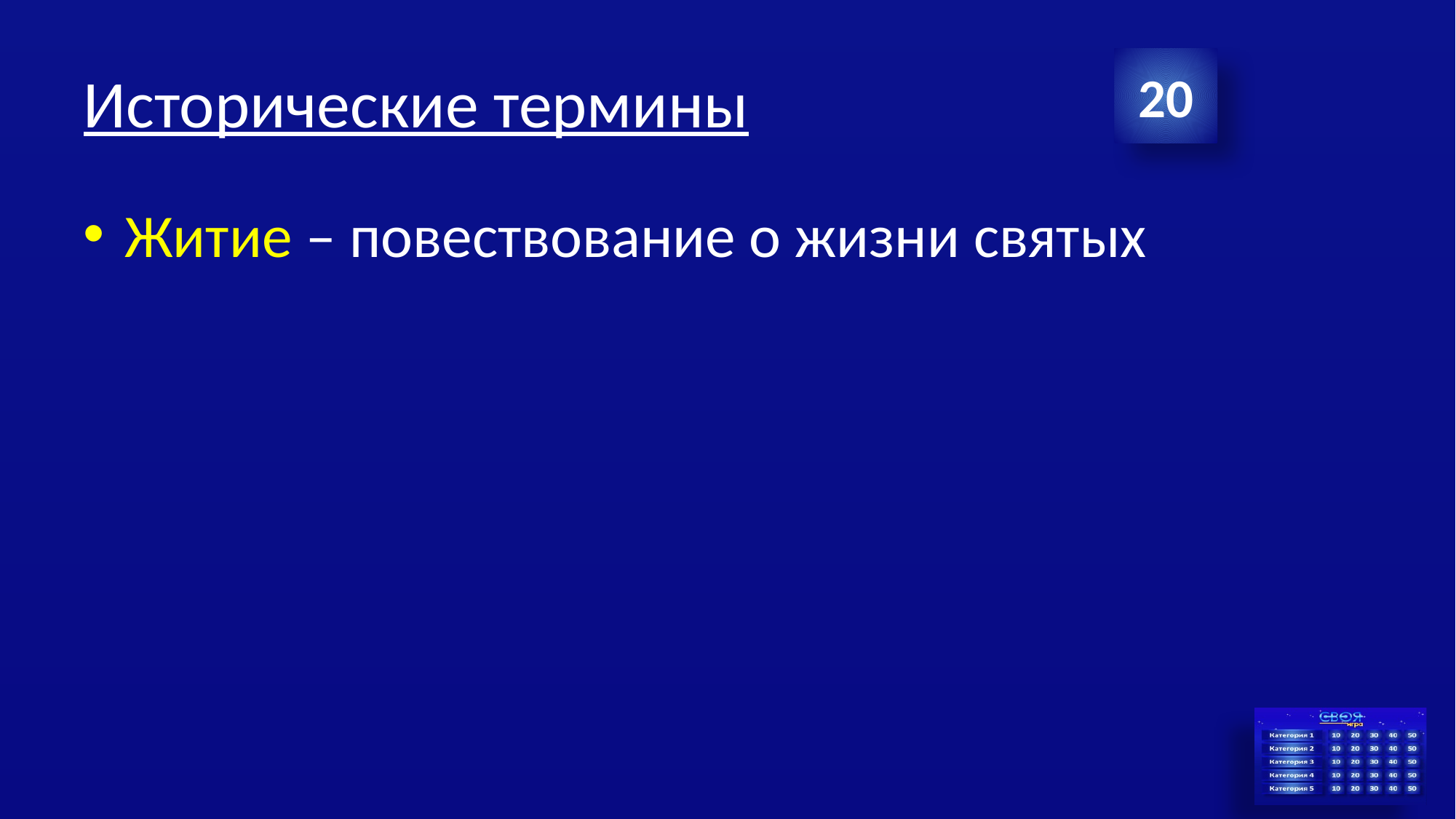

# Исторические термины
20
Житие – повествование о жизни святых